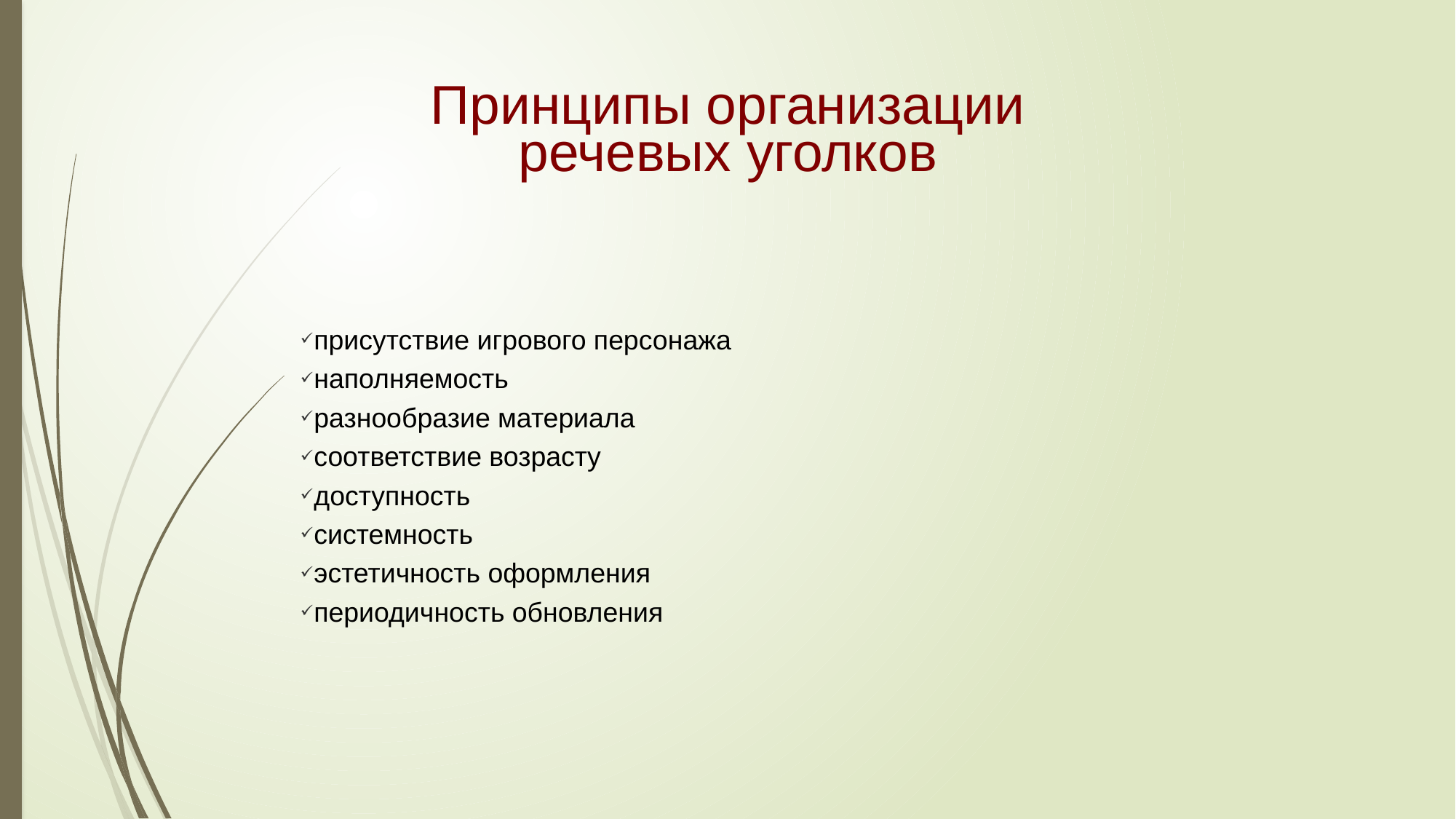

# Принципы организации речевых уголков
присутствие игрового персонажа
наполняемость
разнообразие материала
соответствие возрасту
доступность
системность
эстетичность оформления
периодичность обновления